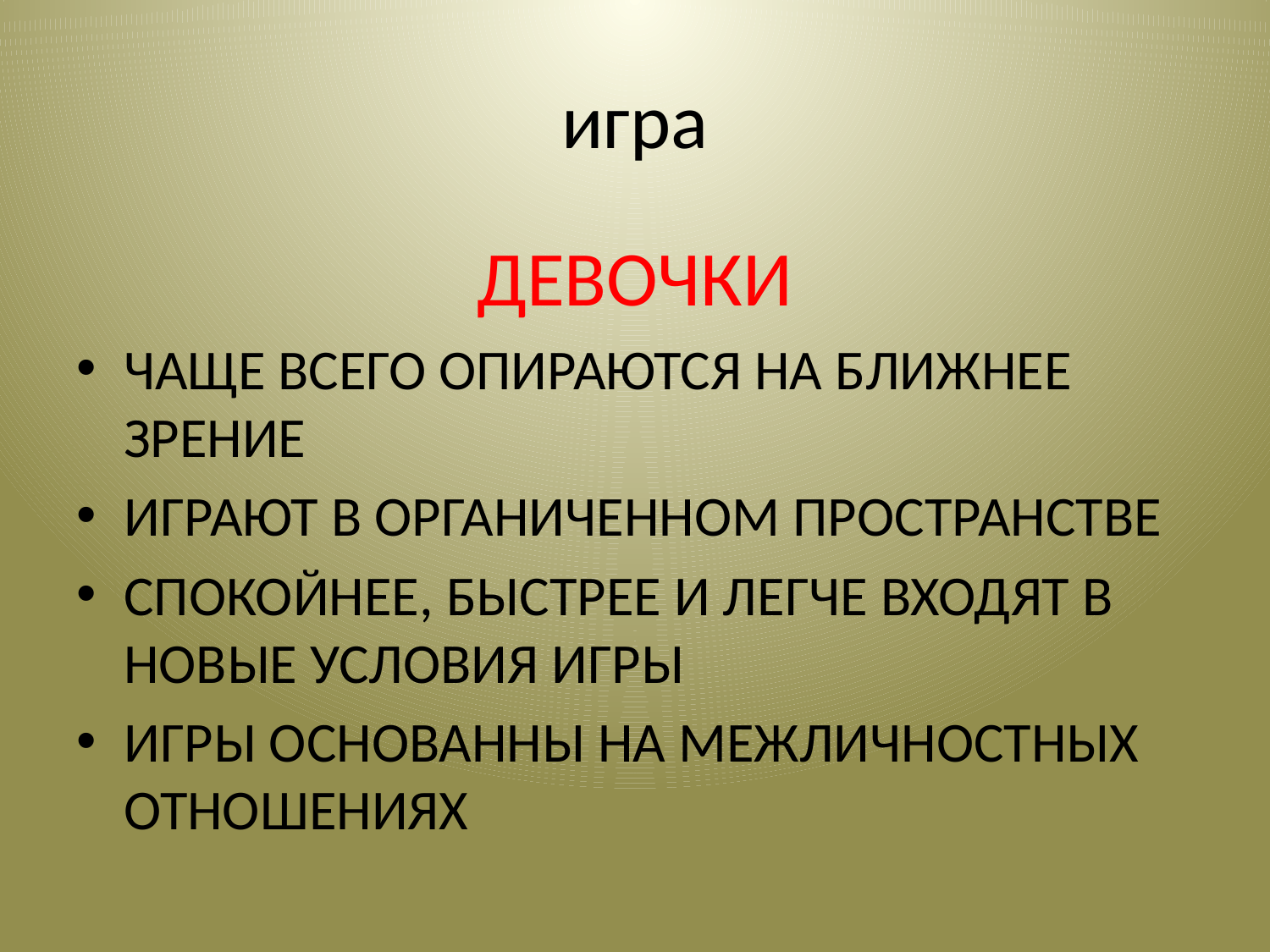

# игра
ДЕВОЧКИ
ЧАЩЕ ВСЕГО ОПИРАЮТСЯ НА БЛИЖНЕЕ ЗРЕНИЕ
ИГРАЮТ В ОРГАНИЧЕННОМ ПРОСТРАНСТВЕ
СПОКОЙНЕЕ, БЫСТРЕЕ И ЛЕГЧЕ ВХОДЯТ В НОВЫЕ УСЛОВИЯ ИГРЫ
ИГРЫ ОСНОВАННЫ НА МЕЖЛИЧНОСТНЫХ ОТНОШЕНИЯХ